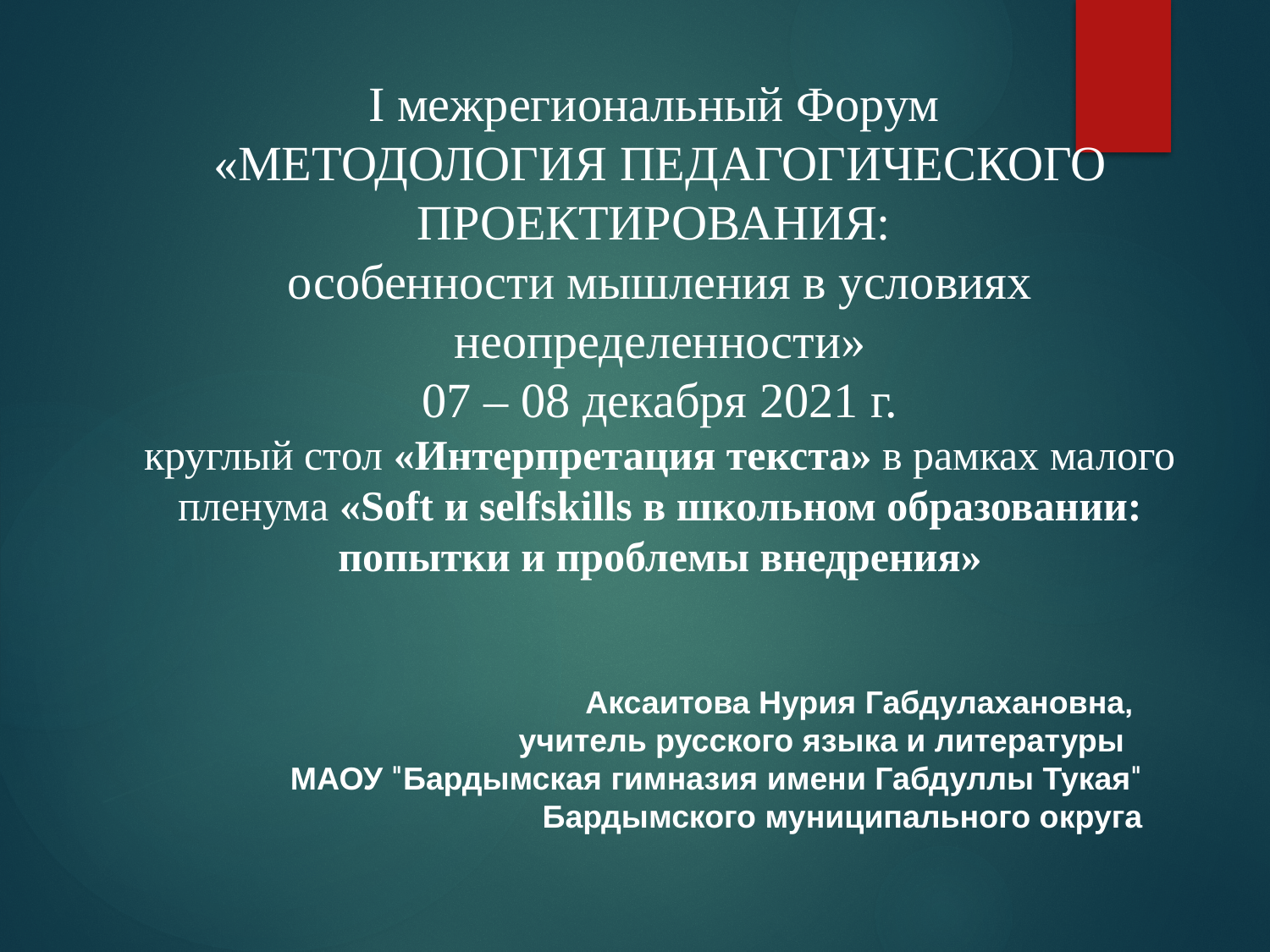

I межрегиональный Форум
«МЕТОДОЛОГИЯ ПЕДАГОГИЧЕСКОГО ПРОЕКТИРОВАНИЯ:
особенности мышления в условиях неопределенности»
07 – 08 декабря 2021 г.
круглый стол «Интерпретация текста» в рамках малого пленума «Soft и selfskills в школьном образовании: попытки и проблемы внедрения»
Аксаитова Нурия Габдулахановна,
учитель русского языка и литературы
МАОУ "Бардымская гимназия имени Габдуллы Тукая" Бардымского муниципального округа